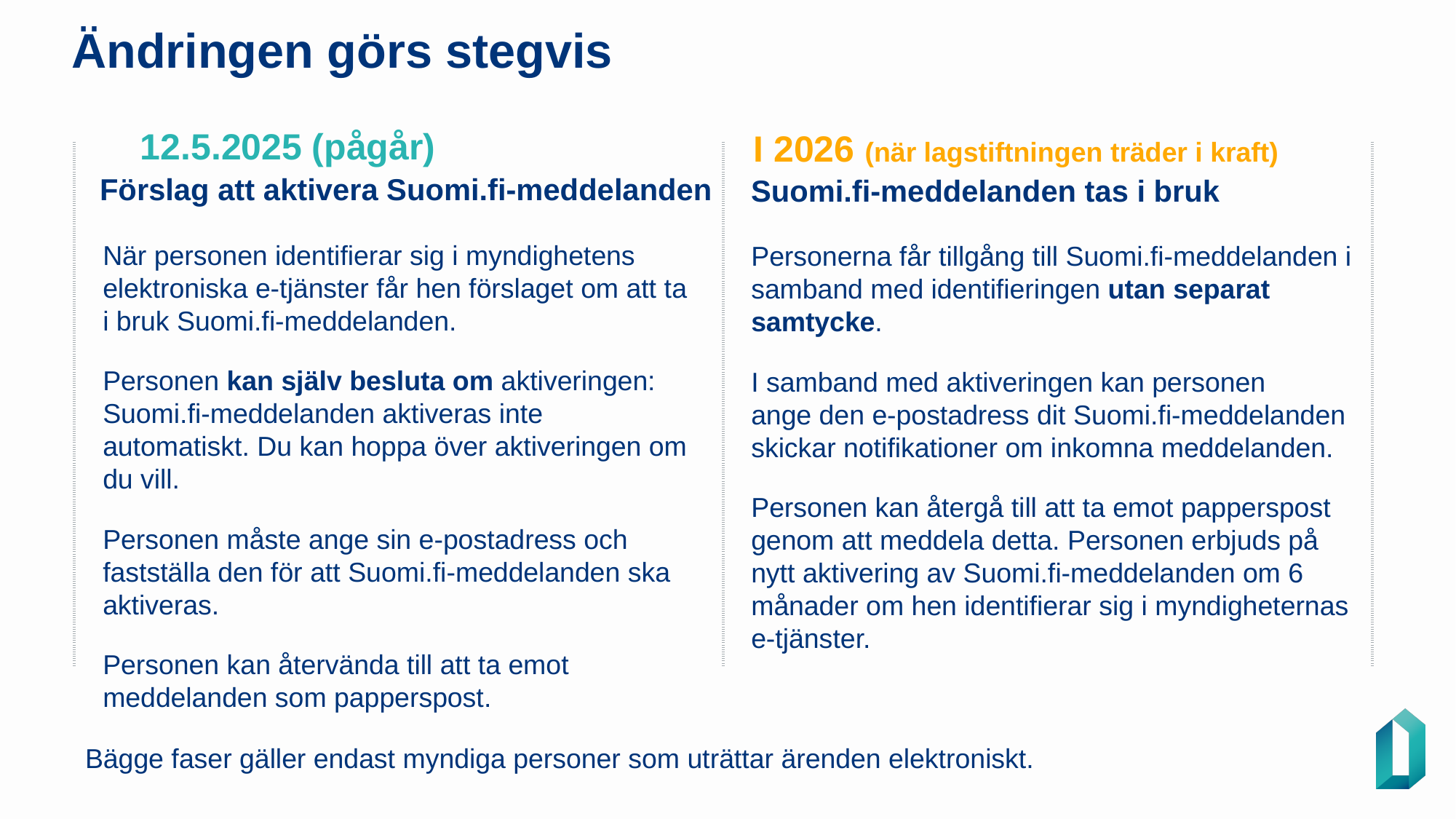

# Ändringen görs stegvis
12.5.2025 (pågår)
I 2026 (när lagstiftningen träder i kraft)
|  |  |
| --- | --- |
Förslag att aktivera Suomi.fi-meddelanden

Suomi.fi-meddelanden tas i bruk

När personen identifierar sig i myndighetens elektroniska e-tjänster får hen förslaget om att ta i bruk Suomi.fi-meddelanden.
Personen kan själv besluta om aktiveringen: Suomi.fi-meddelanden aktiveras inte automatiskt. Du kan hoppa över aktiveringen om du vill.
Personen måste ange sin e-postadress och
fastställa den för att Suomi.fi-meddelanden ska aktiveras.
Personen kan återvända till att ta emot meddelanden som papperspost.
Personerna får tillgång till Suomi.fi-meddelanden i samband med identifieringen utan separat samtycke.
I samband med aktiveringen kan personen
ange den e-postadress dit Suomi.fi-meddelanden skickar notifikationer om inkomna meddelanden.
Personen kan återgå till att ta emot papperspost genom att meddela detta. Personen erbjuds på nytt aktivering av Suomi.fi-meddelanden om 6 månader om hen identifierar sig i myndigheternas e-tjänster.
Bägge faser gäller endast myndiga personer som uträttar ärenden elektroniskt.